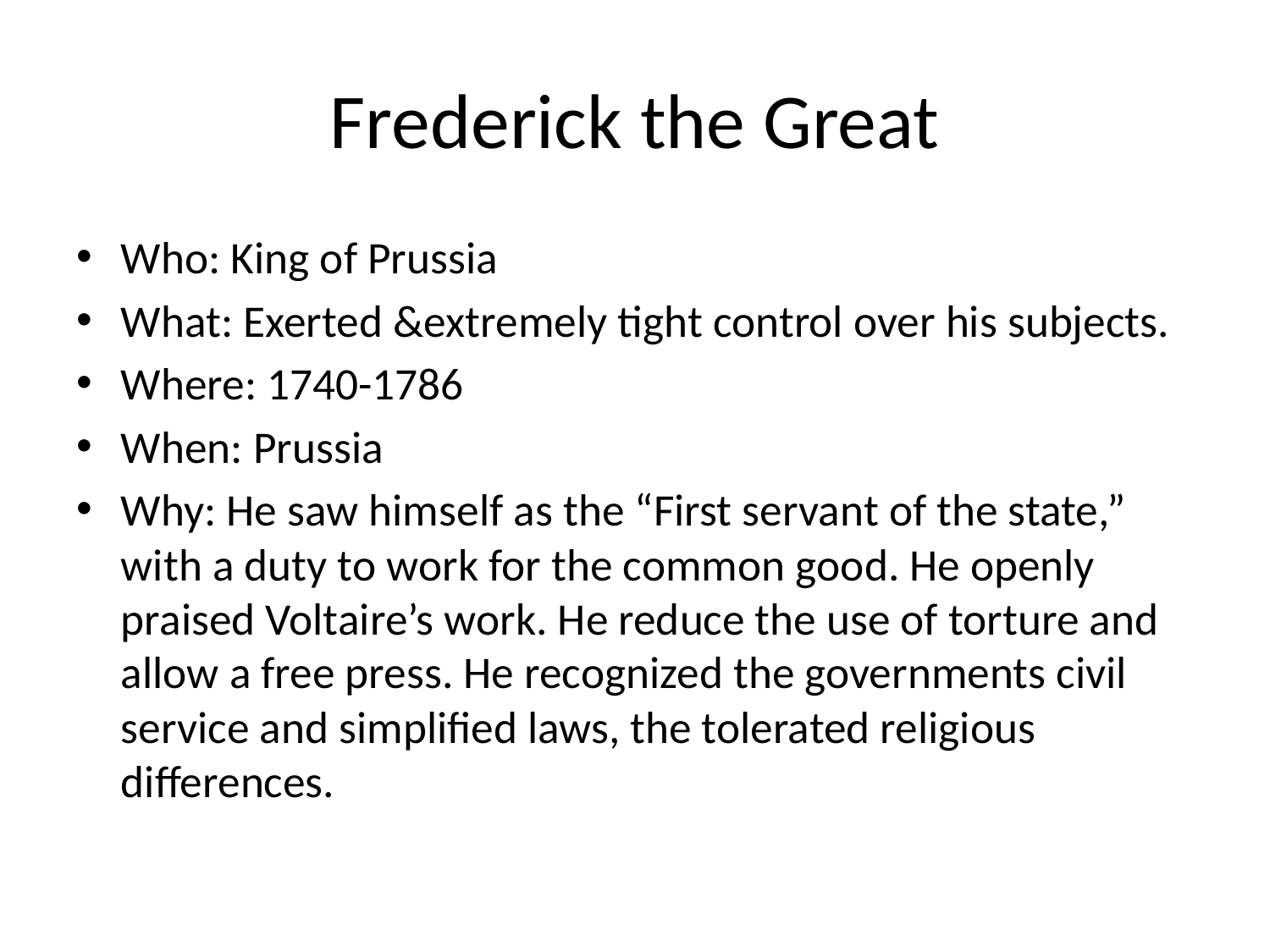

# Frederick the Great
Who: King of Prussia
What: Exerted &extremely tight control over his subjects.
Where: 1740-1786
When: Prussia
Why: He saw himself as the “First servant of the state,” with a duty to work for the common good. He openly praised Voltaire’s work. He reduce the use of torture and allow a free press. He recognized the governments civil service and simplified laws, the tolerated religious differences.